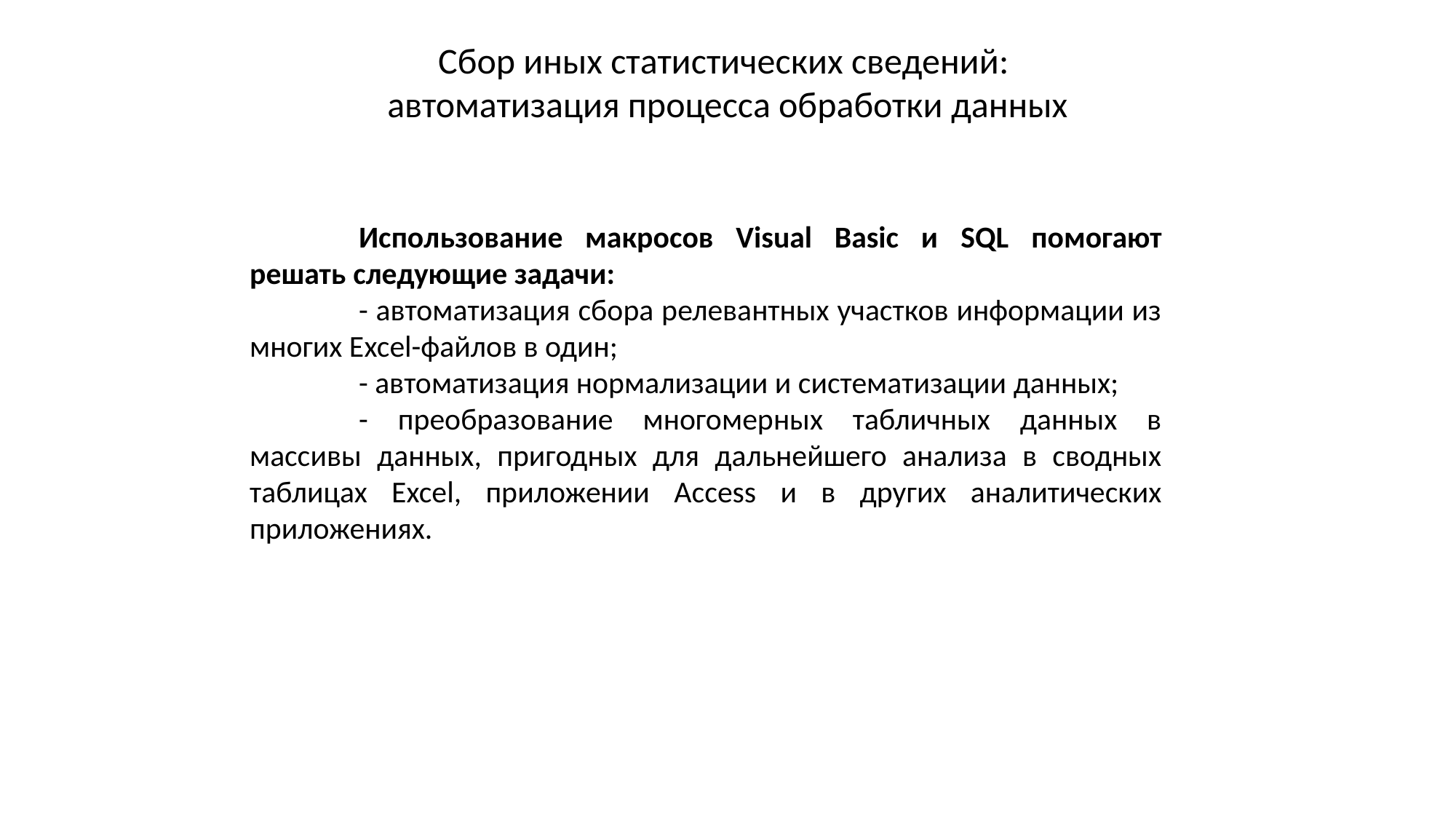

Cбор иных статистических сведений:
автоматизация процесса обработки данных
	Использование макросов Visual Basic и SQL помогают решать следующие задачи:
	- автоматизация сбора релевантных участков информации из многих Excel-файлов в один;
	- автоматизация нормализации и систематизации данных;
	- преобразование многомерных табличных данных в массивы данных, пригодных для дальнейшего анализа в сводных таблицах Excel, приложении Access и в других аналитических приложениях.